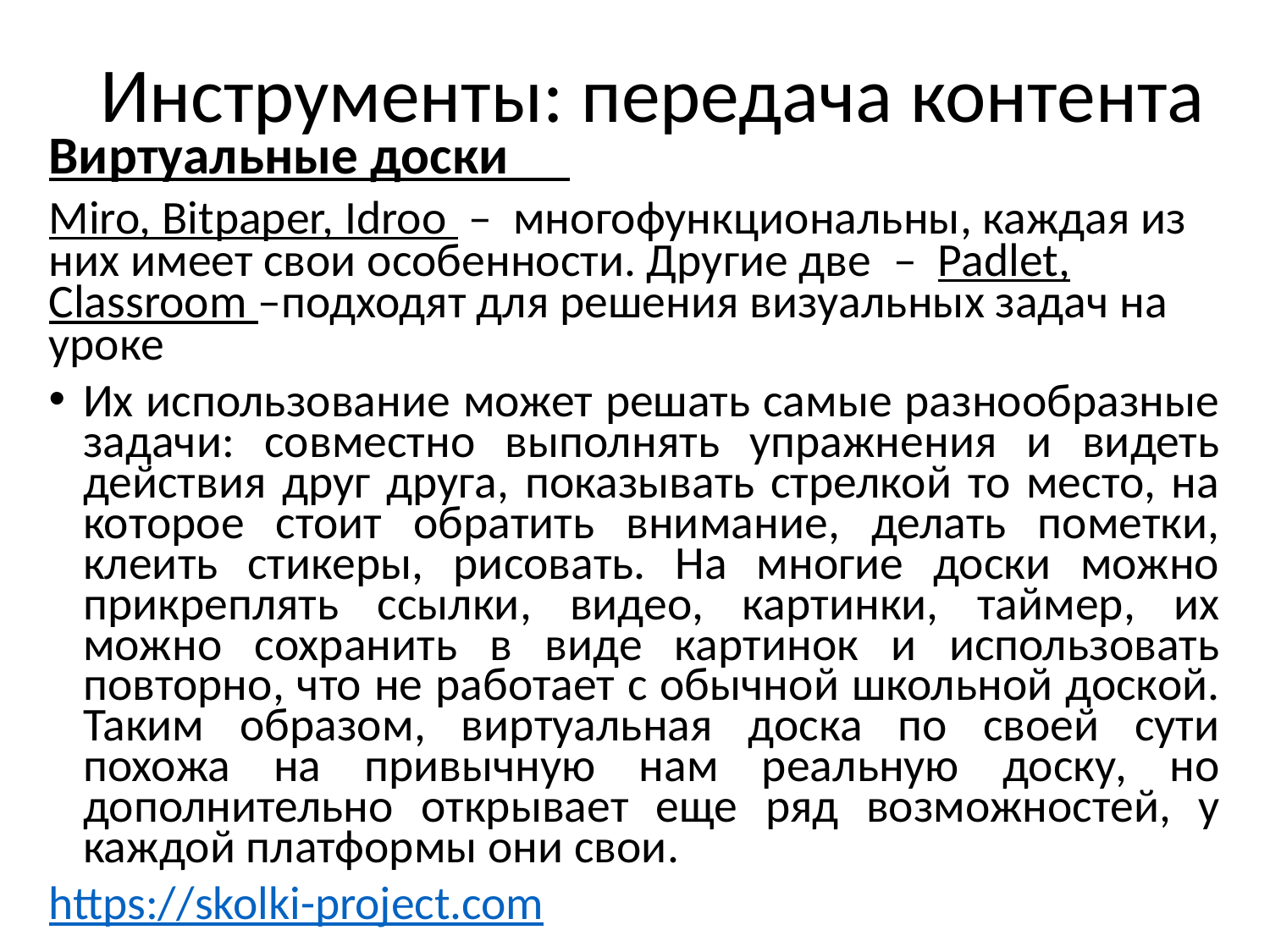

# Инструменты: передача контента
Виртуальные доски
Miro, Bitpaper, Idroo  –  многофункциональны, каждая из них имеет свои особенности. Другие две  –  Padlet, Classroom –подходят для решения визуальных задач на уроке
Их использование может решать самые разнообразные задачи: совместно выполнять упражнения и видеть действия друг друга, показывать стрелкой то место, на которое стоит обратить внимание, делать пометки, клеить стикеры, рисовать. На многие доски можно прикреплять ссылки, видео, картинки, таймер, их можно сохранить в виде картинок и использовать повторно, что не работает с обычной школьной доской. Таким образом, виртуальная доска по своей сути похожа на привычную нам реальную доску, но дополнительно открывает еще ряд возможностей, у каждой платформы они свои.
https://skolki-project.com